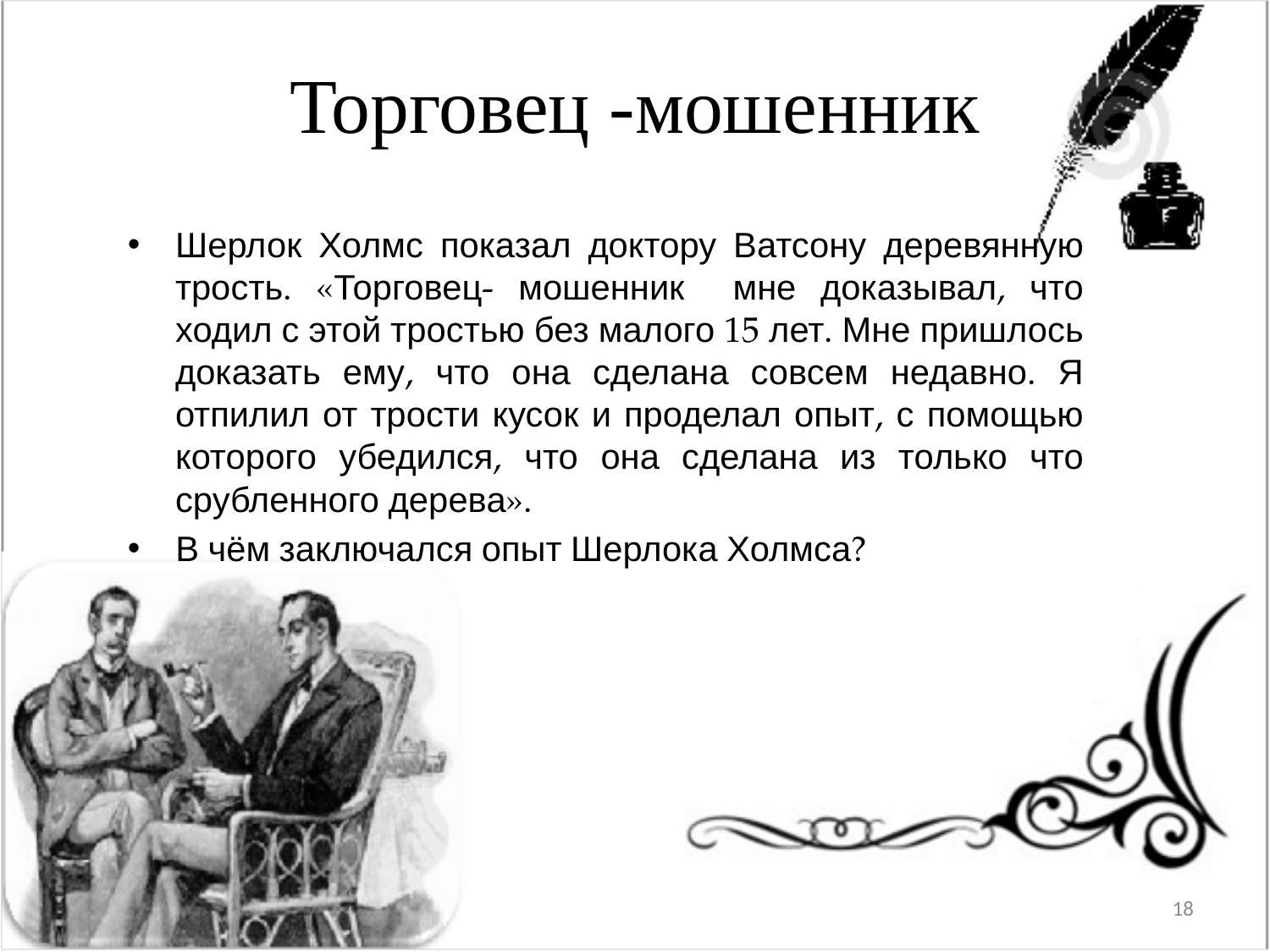

# Торговец -мошенник
Шерлок Холмс показал доктору Ватсону деревянную трость. «Торговец- мошенник  мне доказывал, что ходил с этой тростью без малого 15 лет. Мне пришлось доказать ему, что она сделана совсем недавно. Я отпилил от трости кусок и проделал опыт, с помощью которого убедился, что она сделана из только что срубленного дерева».
    В чём заключался опыт Шерлока Холмса?
18